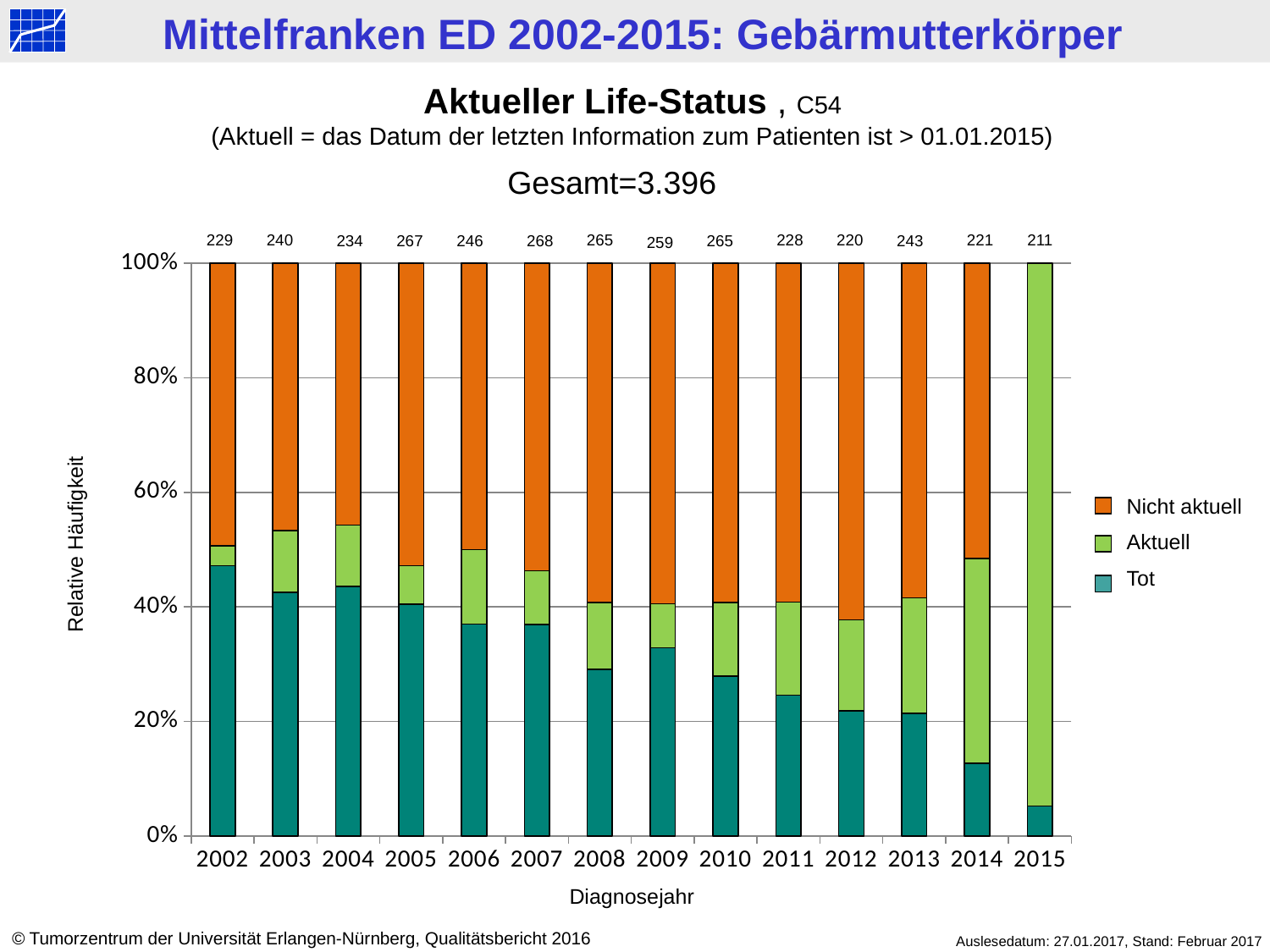

Aktueller Life-Status , C54
(Aktuell = das Datum der letzten Information zum Patienten ist > 01.01.2015)
Gesamt=3.396
228
220
229
240
265
221
211
234
267
246
268
265
243
259

### Chart

| Category | tot | > 2015 | < 2015 |
|---|---|---|---|
| 2002 | 108.0 | 8.0 | 113.0 |
| 2003 | 102.0 | 26.0 | 112.0 |
| 2004 | 102.0 | 25.0 | 107.0 |
| 2005 | 108.0 | 18.0 | 141.0 |
| 2006 | 91.0 | 32.0 | 123.0 |
| 2007 | 99.0 | 25.0 | 144.0 |
| 2008 | 77.0 | 31.0 | 157.0 |
| 2009 | 85.0 | 20.0 | 154.0 |
| 2010 | 74.0 | 34.0 | 157.0 |
| 2011 | 56.0 | 37.0 | 135.0 |
| 2012 | 48.0 | 35.0 | 137.0 |
| 2013 | 52.0 | 49.0 | 142.0 |
| 2014 | 28.0 | 79.0 | 114.0 |
| 2015 | 11.0 | 200.0 | 0.0 |
Nicht aktuell
Aktuell
Tot

Relative Häufigkeit

Diagnosejahr